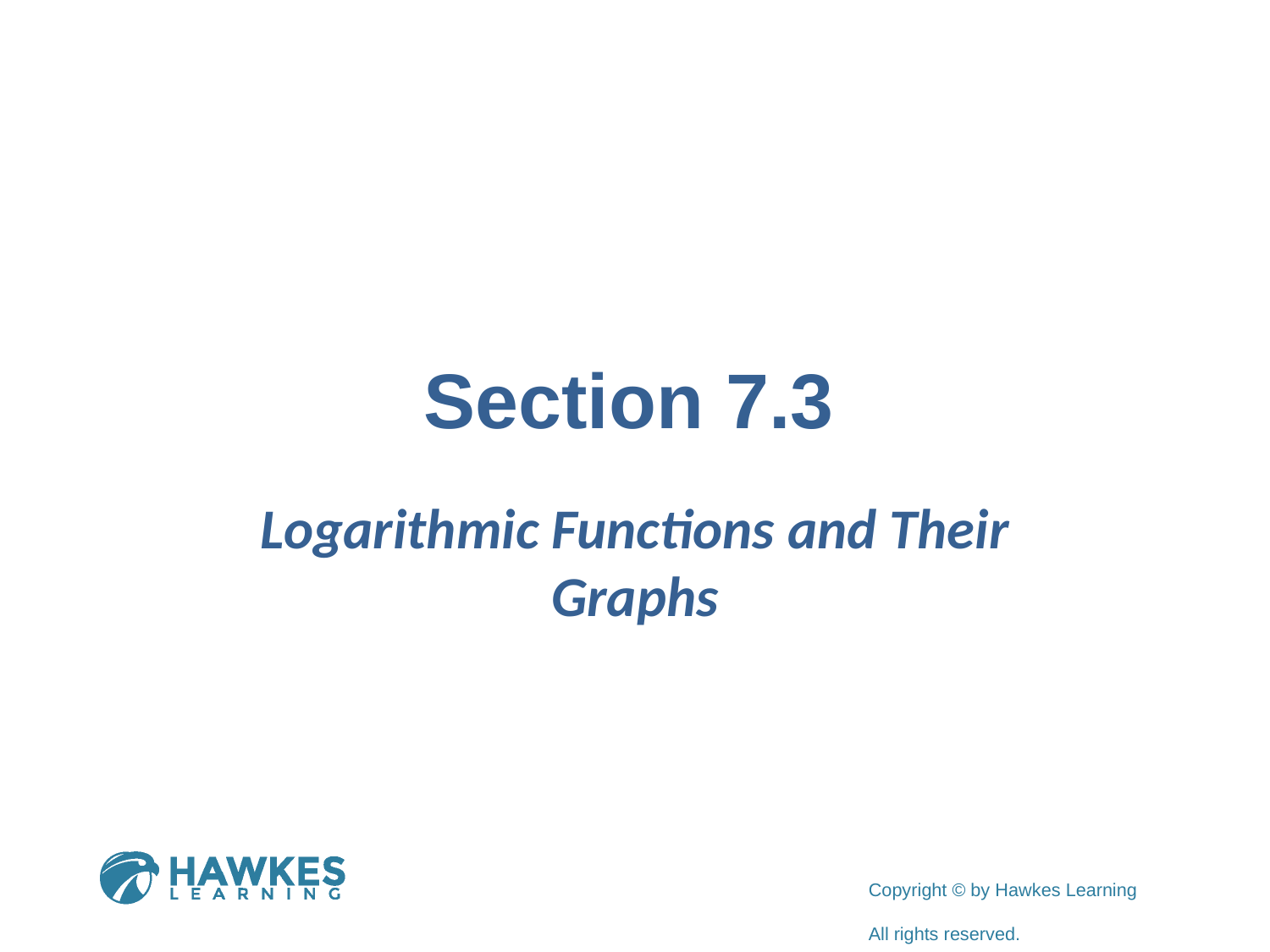

# Section 7.3
Logarithmic Functions and Their Graphs